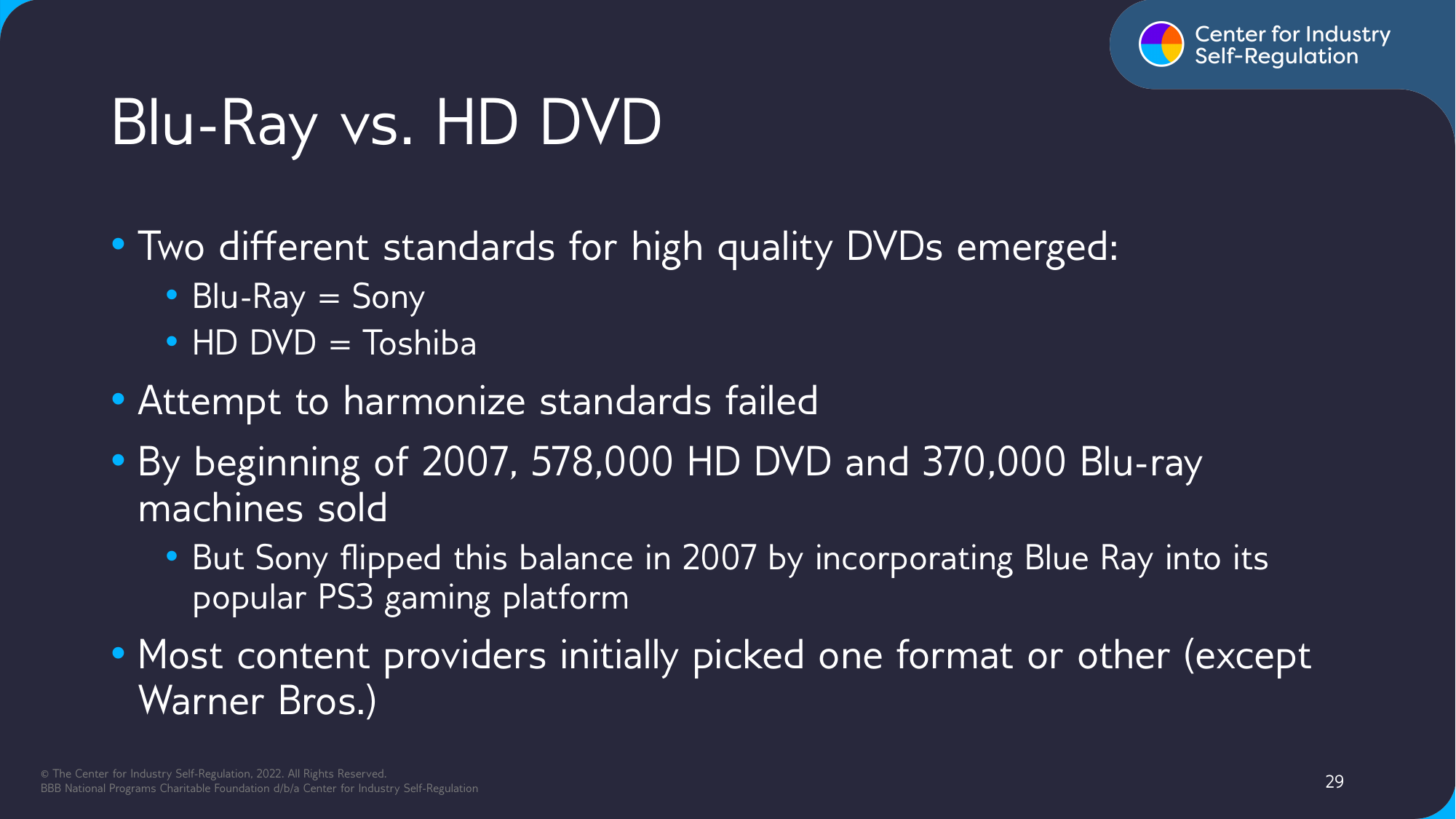

# Blu-Ray vs. HD DVD​
Two different standards for high quality DVDs emerged:​
Blu-Ray = Sony​
HD DVD = Toshiba​
Attempt to harmonize standards failed​
By beginning of 2007, 578,000 HD DVD and 370,000 Blu-ray machines sold​
But Sony flipped this balance in 2007 by incorporating Blue Ray into its popular PS3 gaming platform​
Most content providers initially picked one format or other (except Warner Bros.)​
29